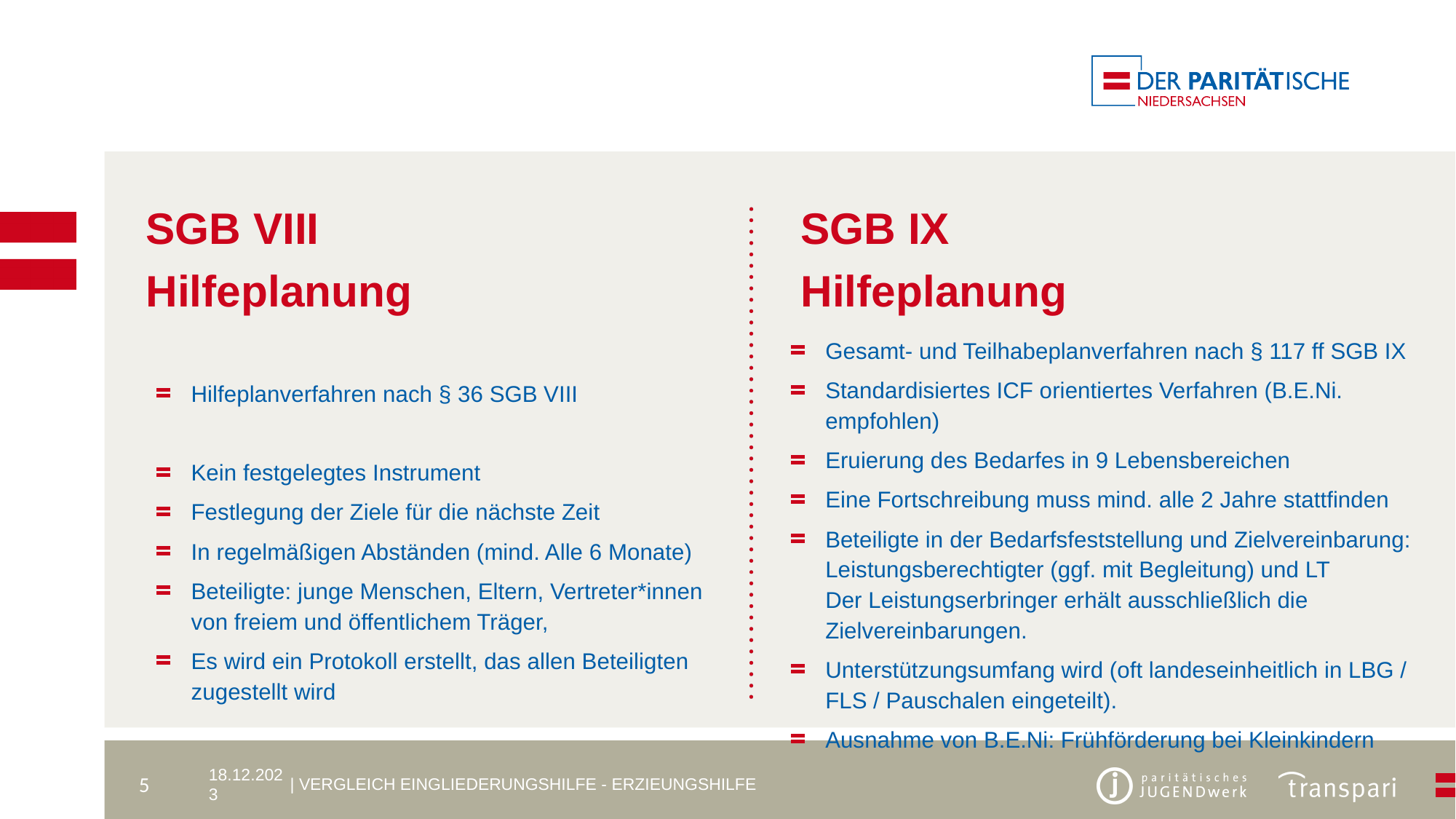

SGB VIII
Hilfeplanung
SGB IX
Hilfeplanung

Gesamt- und Teilhabeplanverfahren nach § 117 ff SGB IX
Standardisiertes ICF orientiertes Verfahren (B.E.Ni. empfohlen)
Eruierung des Bedarfes in 9 Lebensbereichen
Eine Fortschreibung muss mind. alle 2 Jahre stattfinden
Beteiligte in der Bedarfsfeststellung und Zielvereinbarung: Leistungsberechtigter (ggf. mit Begleitung) und LT
Der Leistungserbringer erhält ausschließlich die Zielvereinbarungen.
Unterstützungsumfang wird (oft landeseinheitlich in LBG / FLS / Pauschalen eingeteilt).
Ausnahme von B.E.Ni: Frühförderung bei Kleinkindern

Hilfeplanverfahren nach § 36 SGB VIII

Kein festgelegtes Instrument
Festlegung der Ziele für die nächste Zeit
In regelmäßigen Abständen (mind. Alle 6 Monate)
Beteiligte: junge Menschen, Eltern, Vertreter*innen von freiem und öffentlichem Träger,
Es wird ein Protokoll erstellt, das allen Beteiligten zugestellt wird

18.12.2023
5
| vergleich eingliederungshilfe - erzieungshilfe